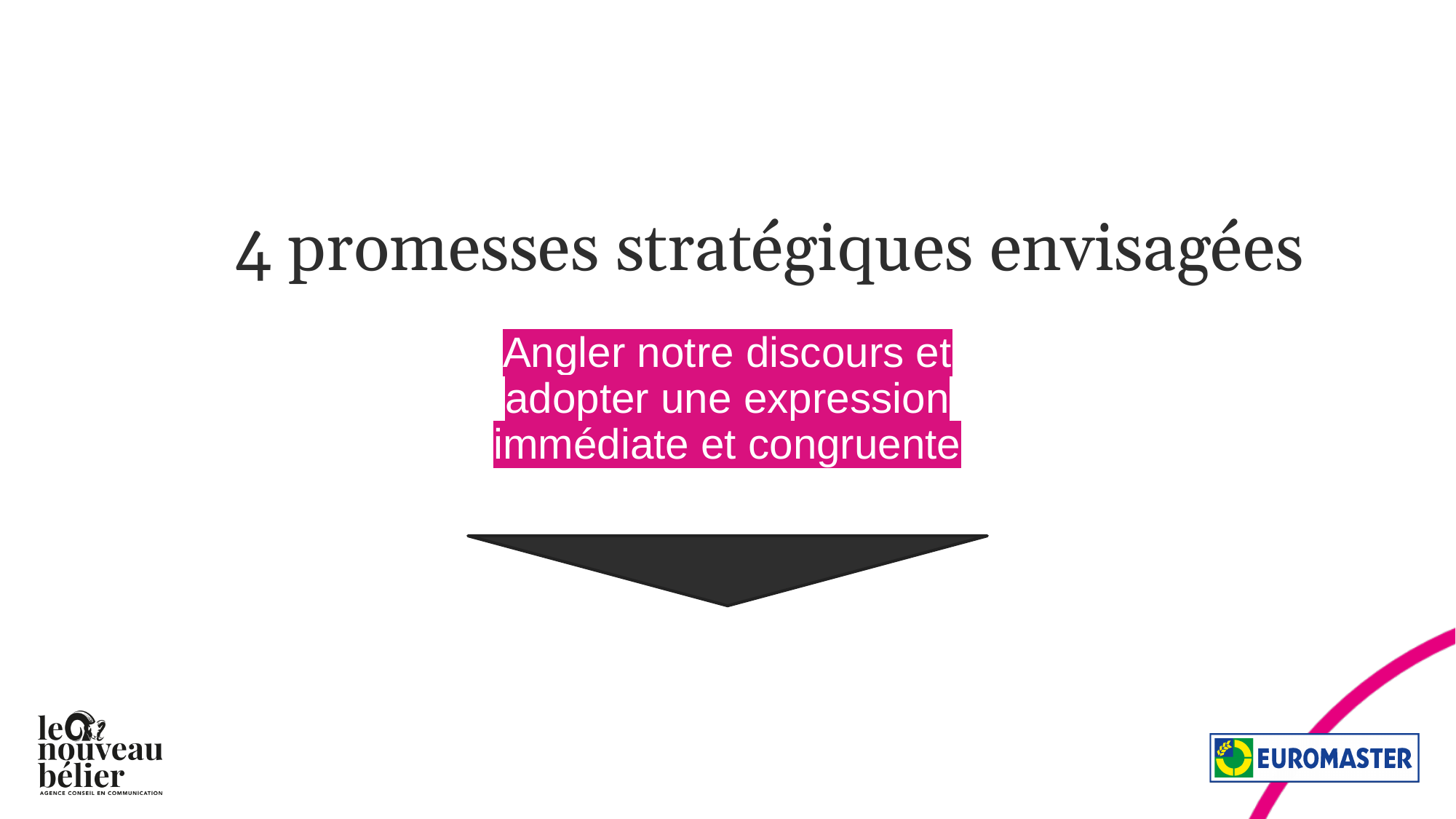

4 promesses stratégiques envisagées
Angler notre discours et adopter une expression immédiate et congruente

2 expressions envisagées